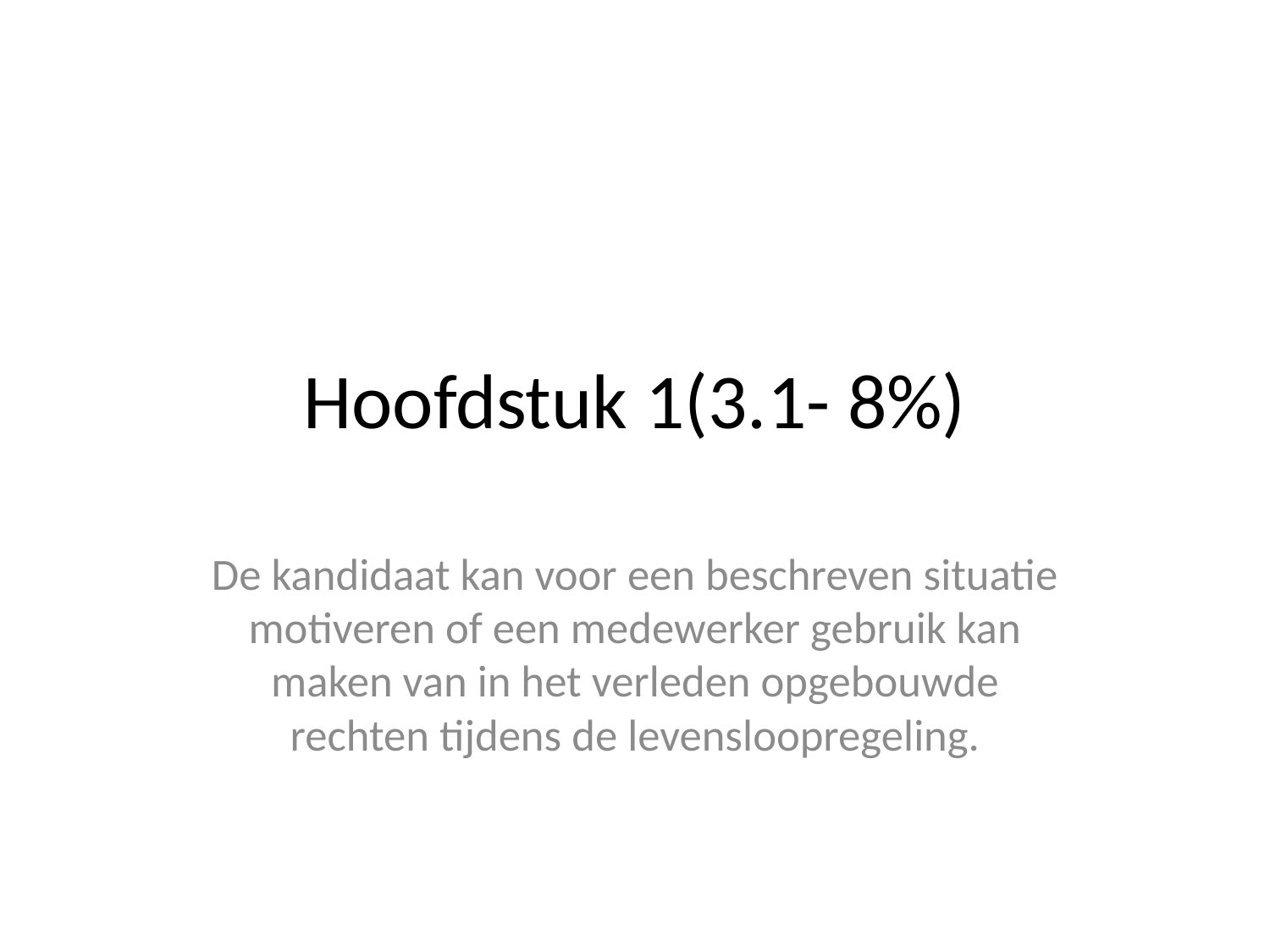

# Hoofdstuk 1(3.1- 8%)
De kandidaat kan voor een beschreven situatie motiveren of een medewerker gebruik kan maken van in het verleden opgebouwde rechten tijdens de levensloopregeling.